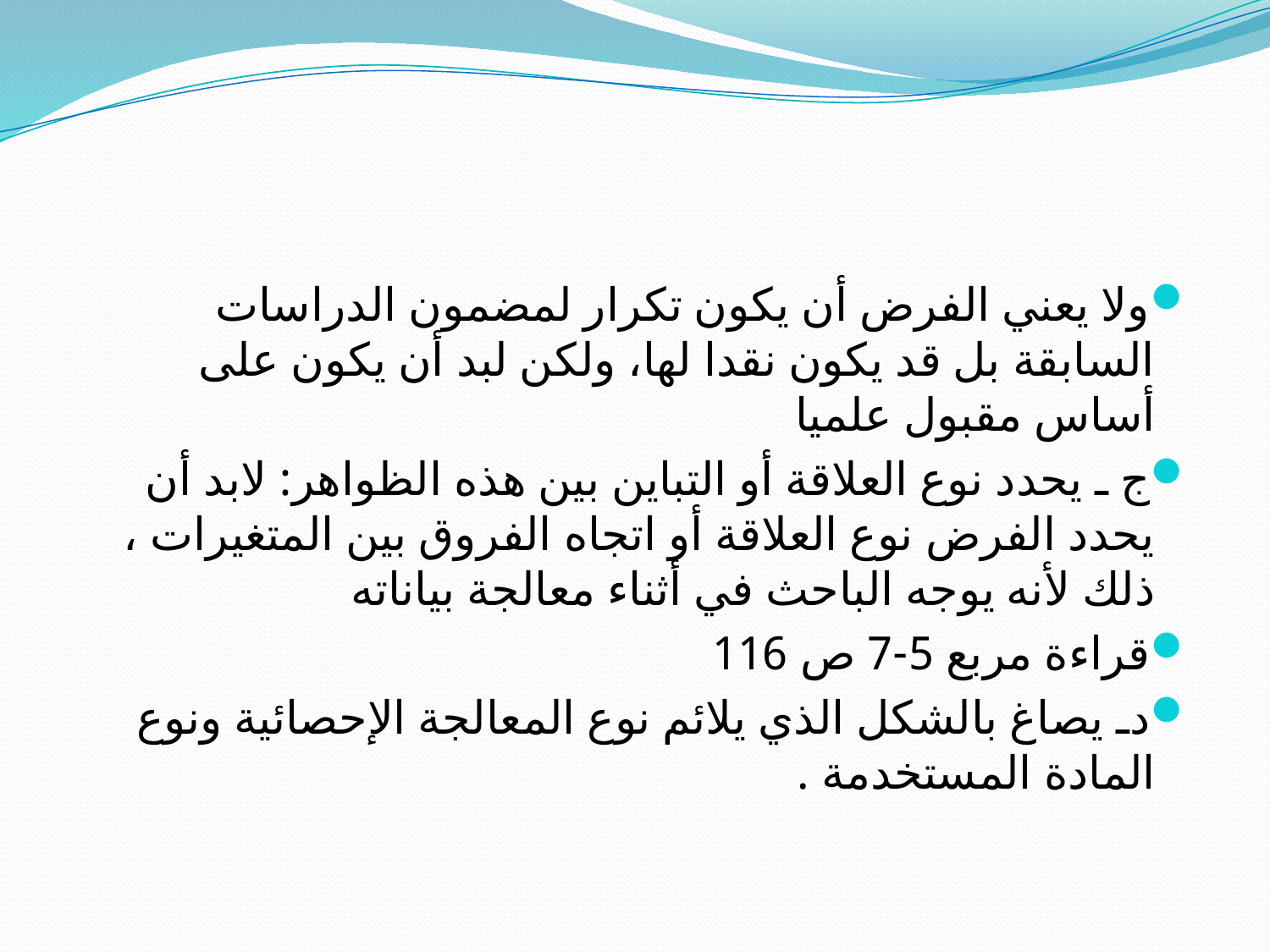

#
ولا يعني الفرض أن يكون تكرار لمضمون الدراسات السابقة بل قد يكون نقدا لها، ولكن لبد أن يكون على أساس مقبول علميا
ج ـ يحدد نوع العلاقة أو التباين بين هذه الظواهر: لابد أن يحدد الفرض نوع العلاقة أو اتجاه الفروق بين المتغيرات ، ذلك لأنه يوجه الباحث في أثناء معالجة بياناته
قراءة مربع 5-7 ص 116
دـ يصاغ بالشكل الذي يلائم نوع المعالجة الإحصائية ونوع المادة المستخدمة .